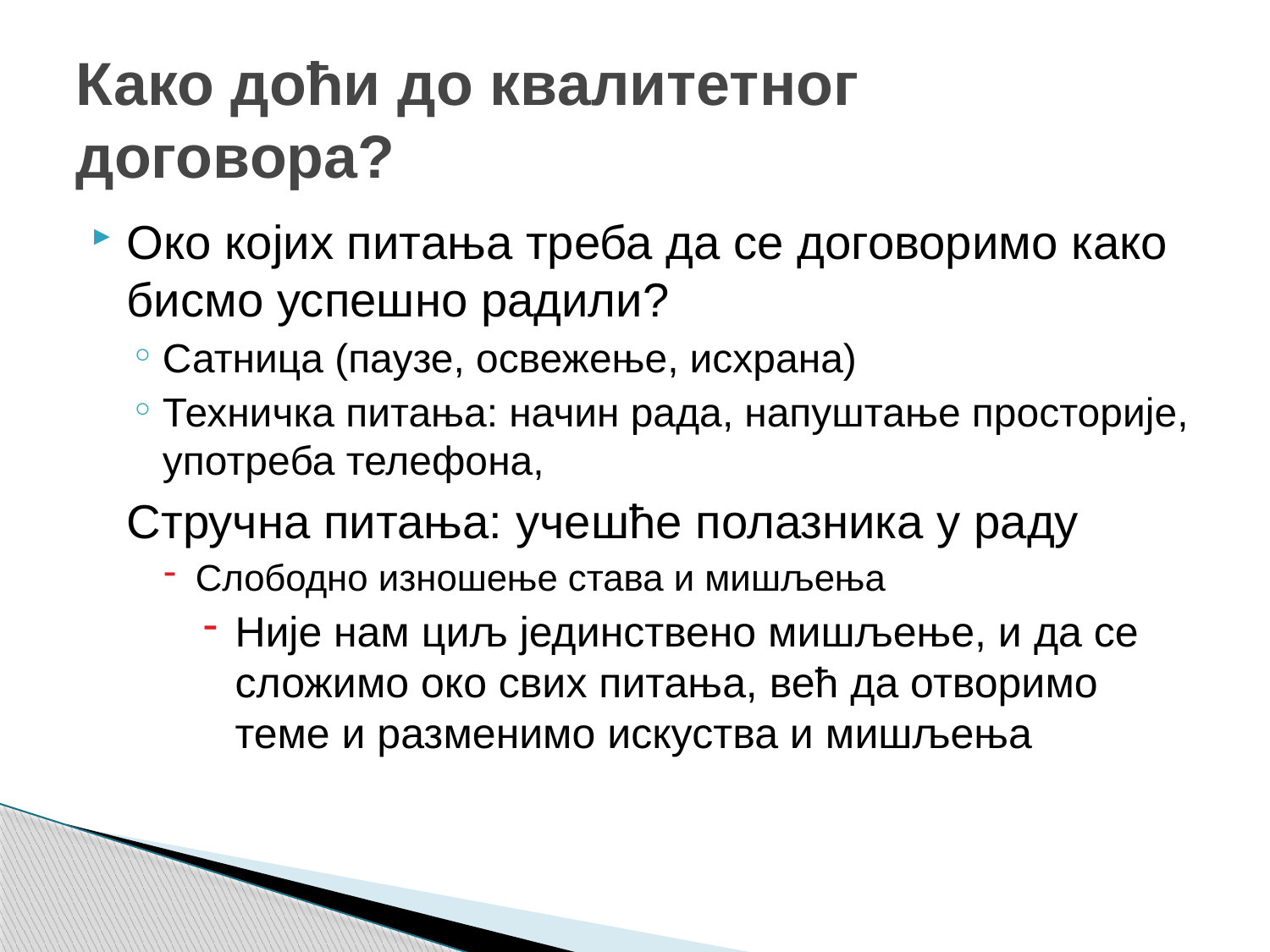

# Како доћи до квалитетног договора?
Око којих питања треба да се договоримо како бисмо успешно радили?
Сатница (паузе, освежење, исхрана)
Техничка питања: начин рада, напуштање просторије, употреба телефона,
	Стручна питања: учешће полазника у раду
Слободно изношење става и мишљења
Није нам циљ јединствено мишљење, и да се сложимо око свих питања, већ да отворимо теме и разменимо искуства и мишљења